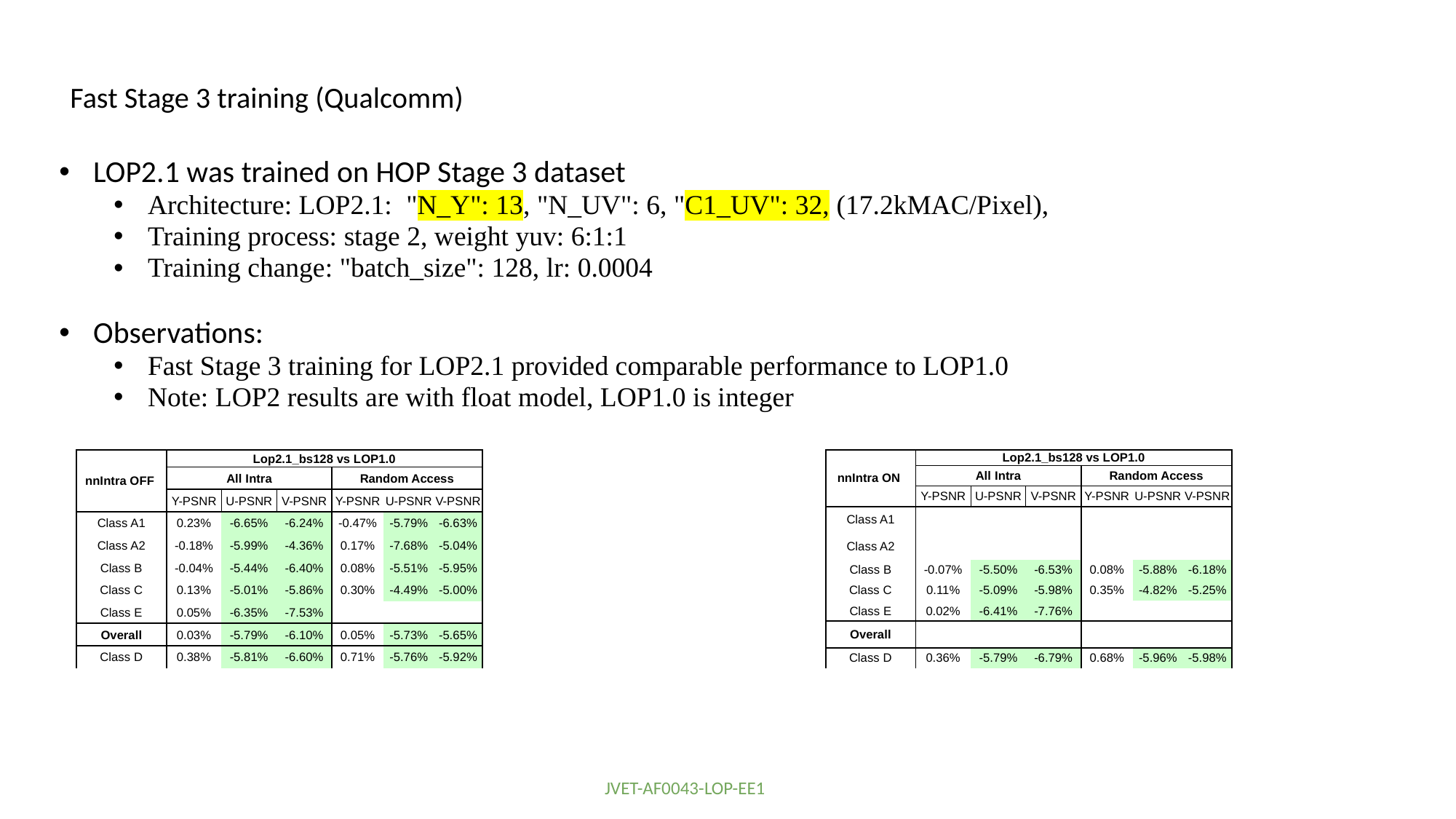

# Fast Stage 3 training (Qualcomm)
LOP2.1 was trained on HOP Stage 3 dataset
Architecture: LOP2.1:  "N_Y": 13, "N_UV": 6, "C1_UV": 32, (17.2kMAC/Pixel),
Training process: stage 2, weight yuv: 6:1:1
Training change: "batch_size": 128, lr: 0.0004

Observations:
Fast Stage 3 training for LOP2.1 provided comparable performance to LOP1.0
Note: LOP2 results are with float model, LOP1.0 is integer

| nnIntra OFF | Lop2.1\_bs128 vs LOP1.0 |  |  |  |  |  |
| --- | --- | --- | --- | --- | --- | --- |
|  | All Intra |  |  | Random Access |  |  |
|  | Y-PSNR | U-PSNR | V-PSNR | Y-PSNR | U-PSNR | V-PSNR |
| Class A1 | 0.23% | -6.65% | -6.24% | -0.47% | -5.79% | -6.63% |
| Class A2 | -0.18% | -5.99% | -4.36% | 0.17% | -7.68% | -5.04% |
| Class B | -0.04% | -5.44% | -6.40% | 0.08% | -5.51% | -5.95% |
| Class C | 0.13% | -5.01% | -5.86% | 0.30% | -4.49% | -5.00% |
| Class E | 0.05% | -6.35% | -7.53% |  |  |  |
| Overall | 0.03% | -5.79% | -6.10% | 0.05% | -5.73% | -5.65% |
| Class D | 0.38% | -5.81% | -6.60% | 0.71% | -5.76% | -5.92% |
| nnIntra ON | Lop2.1\_bs128 vs LOP1.0 |  |  |  |  |  |
| --- | --- | --- | --- | --- | --- | --- |
|  | All Intra |  |  | Random Access |  |  |
|  | Y-PSNR | U-PSNR | V-PSNR | Y-PSNR | U-PSNR | V-PSNR |
| Class A1 |  |  |  |  |  |  |
| Class A2 |  |  |  |  |  |  |
| Class B | -0.07% | -5.50% | -6.53% | 0.08% | -5.88% | -6.18% |
| Class C | 0.11% | -5.09% | -5.98% | 0.35% | -4.82% | -5.25% |
| Class E | 0.02% | -6.41% | -7.76% |  |  |  |
| Overall |  |  |  |  |  |  |
| Class D | 0.36% | -5.79% | -6.79% | 0.68% | -5.96% | -5.98% |
JVET-AF0043-LOP-EE1